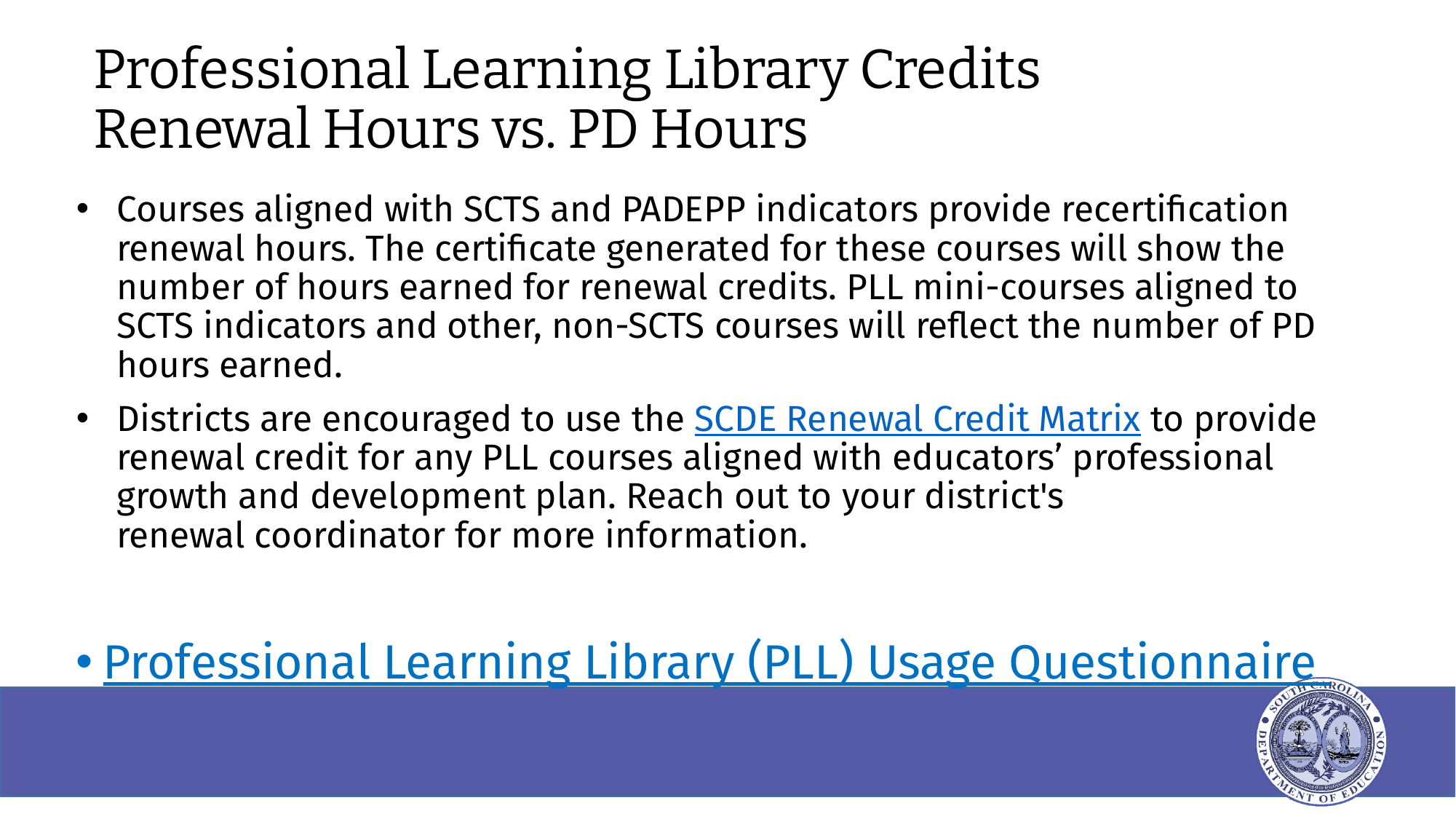

# Professional Learning Library Credits Renewal Hours vs. PD Hours
Courses aligned with SCTS and PADEPP indicators provide recertification renewal hours. The certificate generated for these courses will show the number of hours earned for renewal credits. PLL mini-courses aligned to SCTS indicators and other, non-SCTS courses will reflect the number of PD hours earned.
Districts are encouraged to use the SCDE Renewal Credit Matrix to provide renewal credit for any PLL courses aligned with educators’ professional growth and development plan. Reach out to your district's renewal coordinator for more information.

Professional Learning Library (PLL) Usage Questionnaire